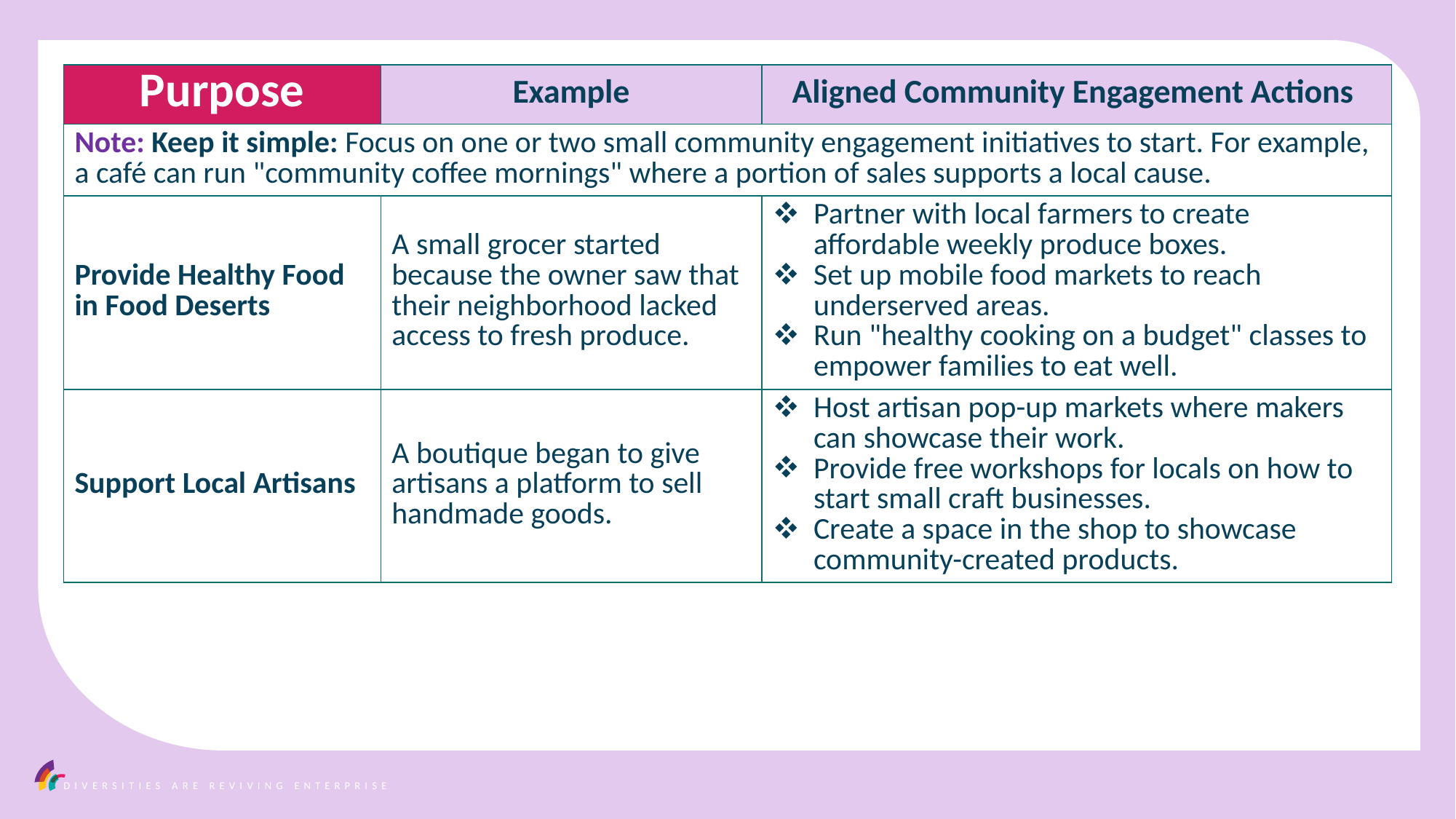

| Purpose | Example | Aligned Community Engagement Actions |
| --- | --- | --- |
| Note: Keep it simple: Focus on one or two small community engagement initiatives to start. For example, a café can run "community coffee mornings" where a portion of sales supports a local cause. |  |  |
| Provide Healthy Food in Food Deserts | A small grocer started because the owner saw that their neighborhood lacked access to fresh produce. | Partner with local farmers to create affordable weekly produce boxes. Set up mobile food markets to reach underserved areas. Run "healthy cooking on a budget" classes to empower families to eat well. |
| Support Local Artisans | A boutique began to give artisans a platform to sell handmade goods. | Host artisan pop-up markets where makers can showcase their work. Provide free workshops for locals on how to start small craft businesses. Create a space in the shop to showcase community-created products. |